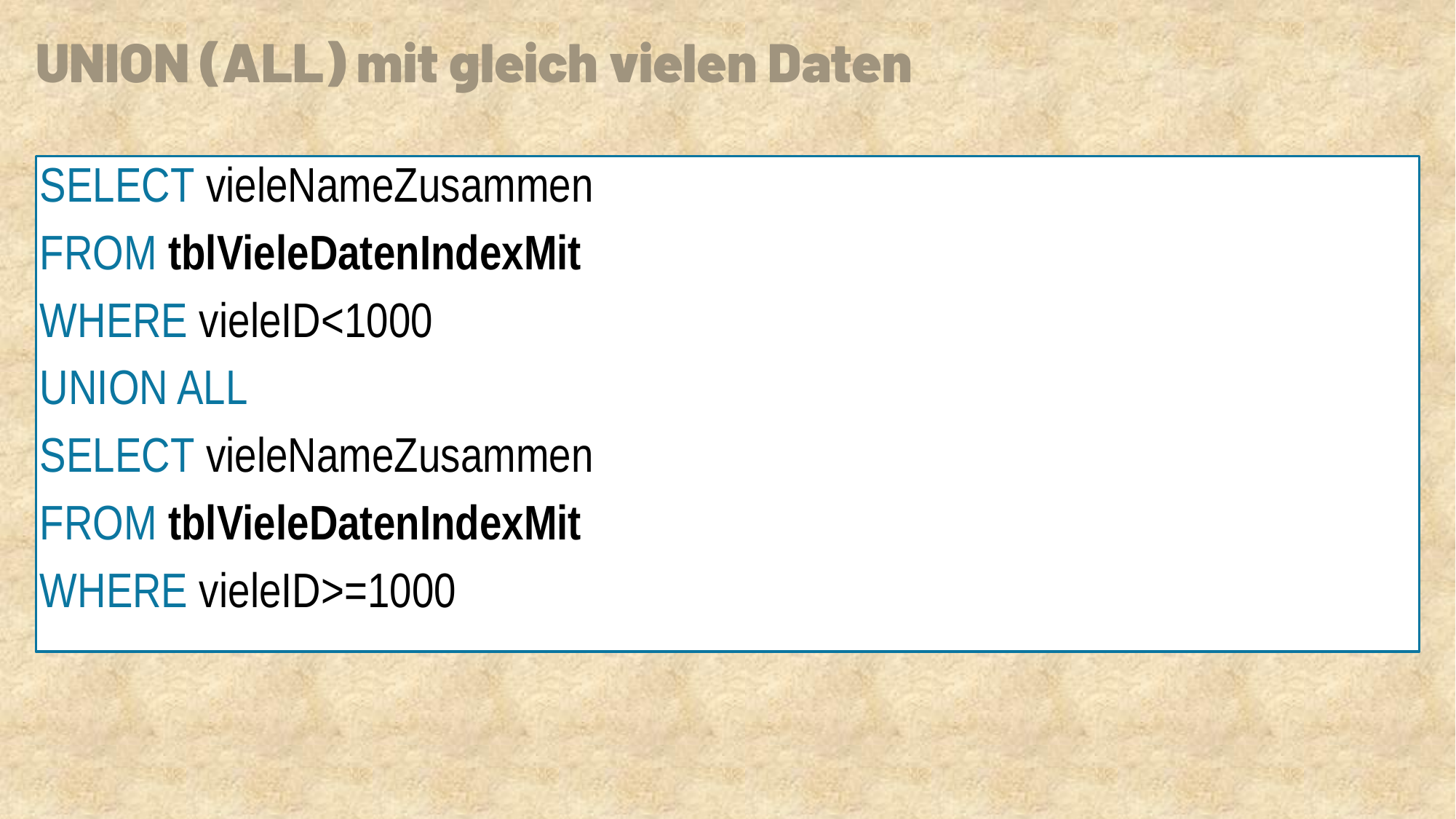

# UNION (ALL) mit gleich vielen Daten
SELECT vieleNameZusammen
FROM tblVieleDatenIndexMit
WHERE vieleID<1000
UNION ALL
SELECT vieleNameZusammen
FROM tblVieleDatenIndexMit
WHERE vieleID>=1000